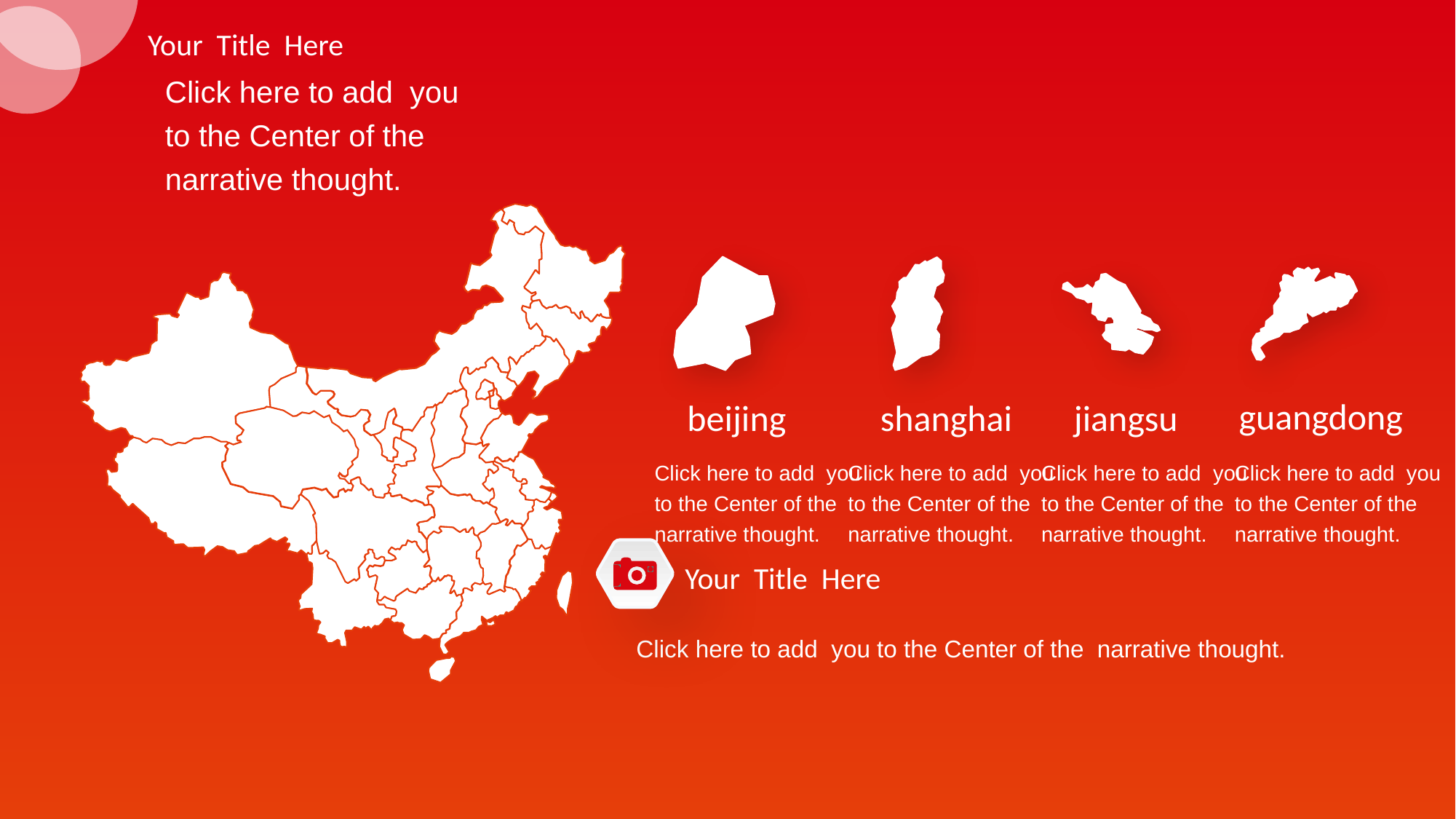

Your  Title  Here
Click here to add  you
to the Center of the
narrative thought.

guangdong
beijing
shanghai
jiangsu
Click here to add  you
to the Center of the
narrative thought.
Click here to add  you
to the Center of the
narrative thought.

Click here to add  you
to the Center of the
narrative thought.
Click here to add  you
to the Center of the
narrative thought.

Your  Title  Here
Click here to add  you to the Center of the  narrative thought.